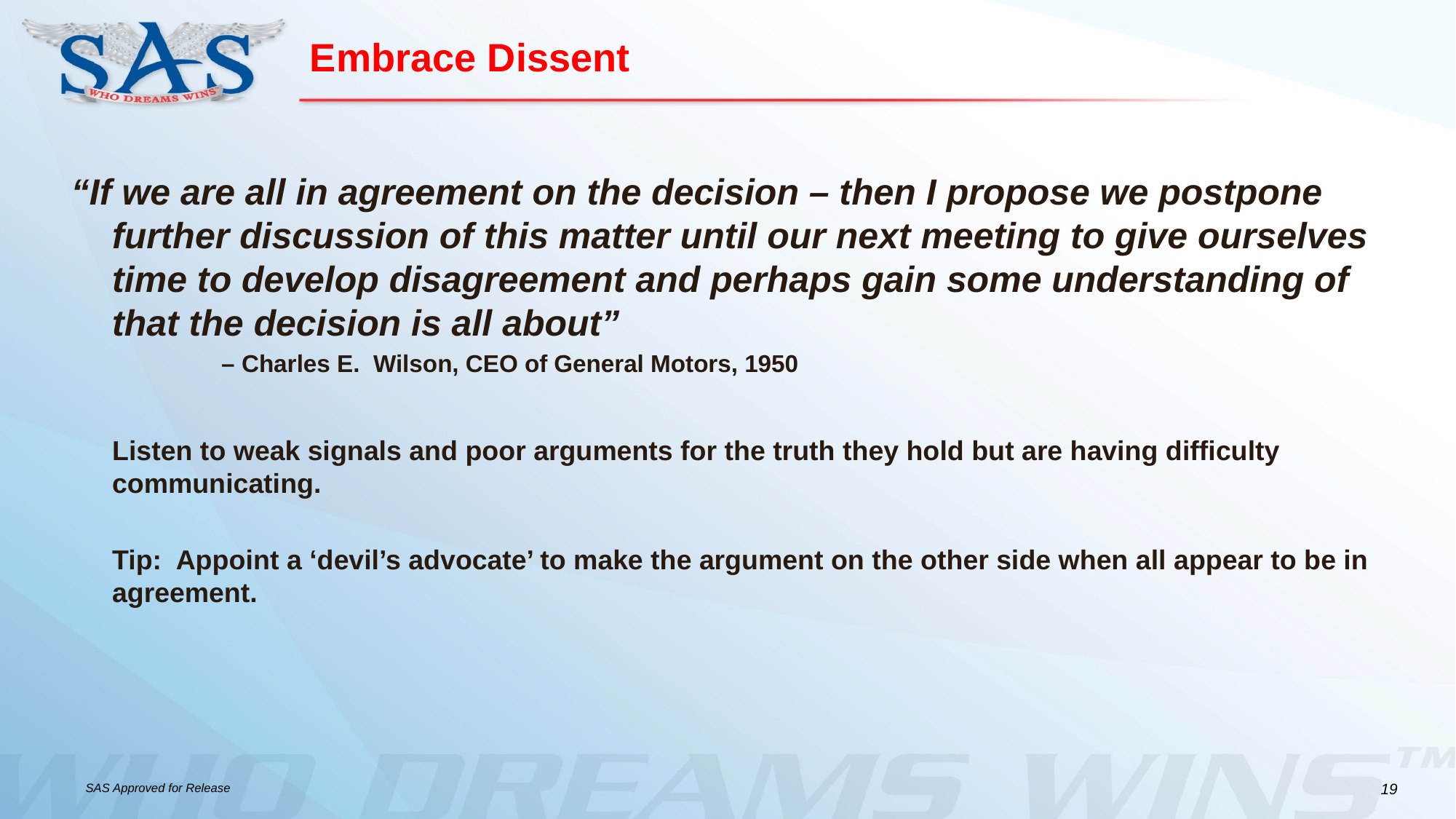

# Embrace Dissent
“If we are all in agreement on the decision – then I propose we postpone further discussion of this matter until our next meeting to give ourselves time to develop disagreement and perhaps gain some understanding of that the decision is all about”
		– Charles E.  Wilson, CEO of General Motors, 1950

	Listen to weak signals and poor arguments for the truth they hold but are having difficulty communicating.

	Tip:  Appoint a ‘devil’s advocate’ to make the argument on the other side when all appear to be in agreement.

19